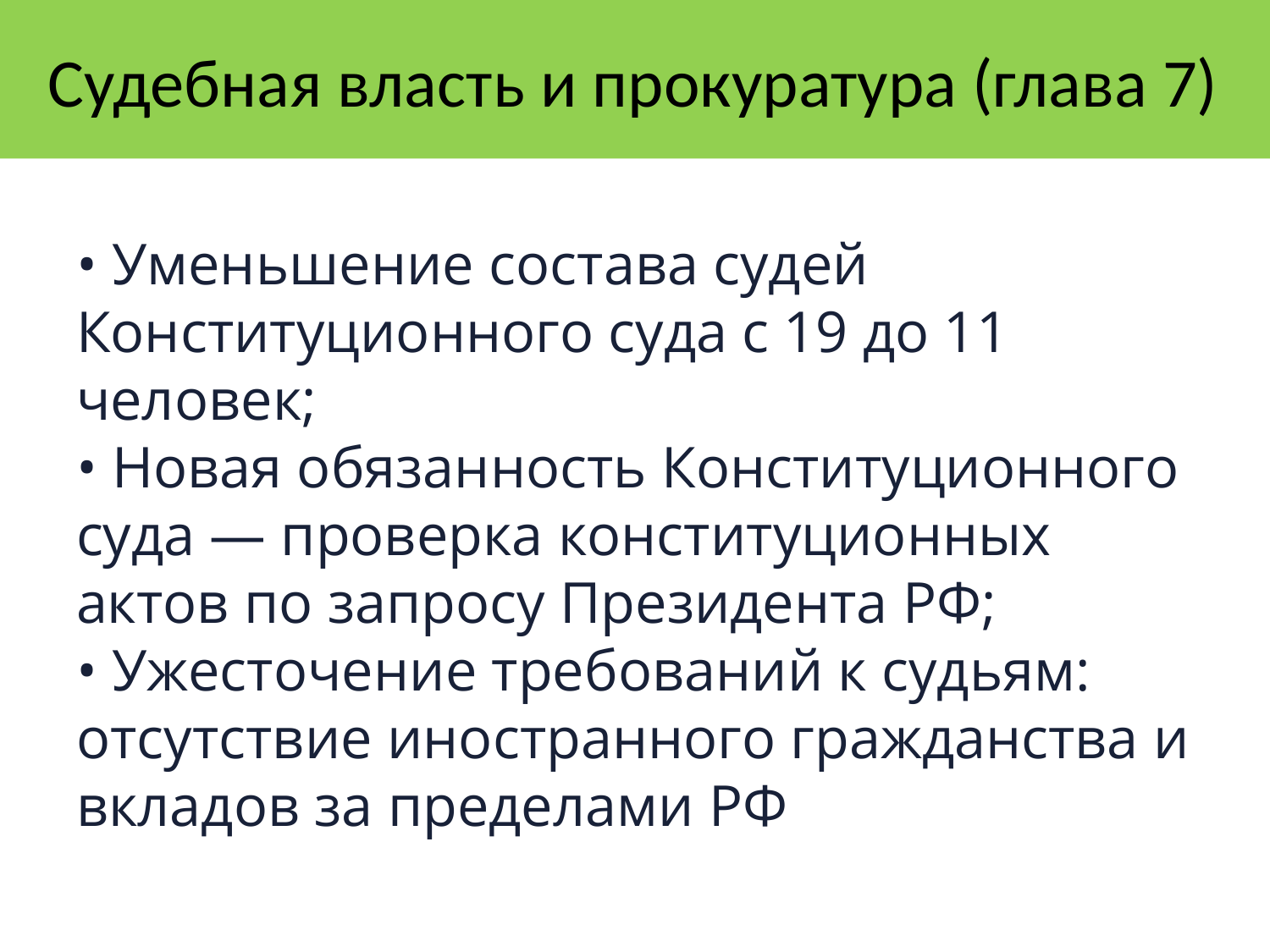

# Судебная власть и прокуратура (глава 7)
• Уменьшение состава судей Конституционного суда с 19 до 11 человек;
• Новая обязанность Конституционного суда — проверка конституционных актов по запросу Президента РФ;
• Ужесточение требований к судьям: отсутствие иностранного гражданства и вкладов за пределами РФ